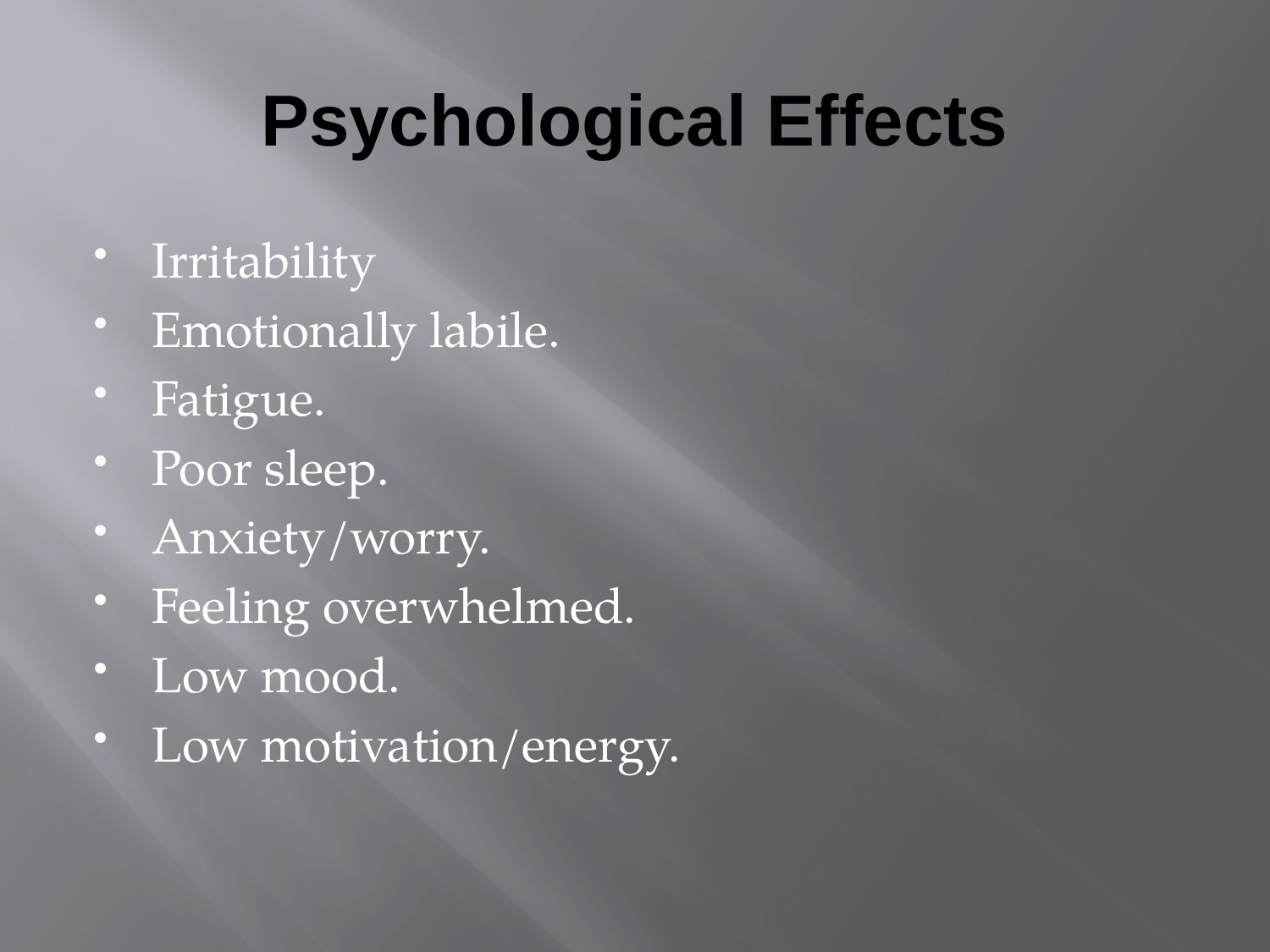

# Psychological Effects
Irritability
Emotionally labile.
Fatigue.
Poor sleep.
Anxiety/worry.
Feeling overwhelmed.
Low mood.
Low motivation/energy.